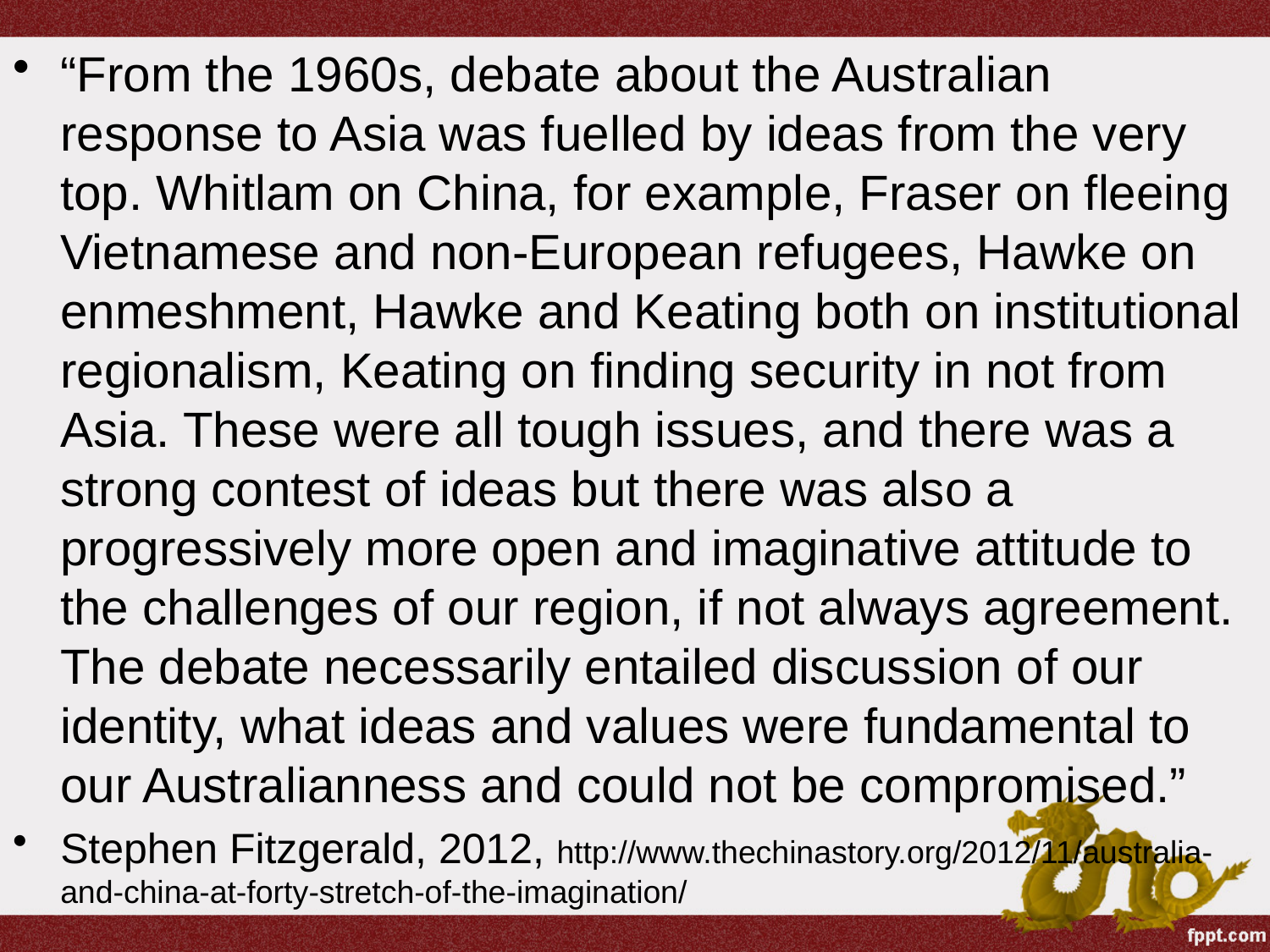

“From the 1960s, debate about the Australian response to Asia was fuelled by ideas from the very top. Whitlam on China, for example, Fraser on fleeing Vietnamese and non-European refugees, Hawke on enmeshment, Hawke and Keating both on institutional regionalism, Keating on finding security in not from Asia. These were all tough issues, and there was a strong contest of ideas but there was also a progressively more open and imaginative attitude to the challenges of our region, if not always agreement. The debate necessarily entailed discussion of our identity, what ideas and values were fundamental to our Australianness and could not be compromised.”
Stephen Fitzgerald, 2012, http://www.thechinastory.org/2012/11/australia-and-china-at-forty-stretch-of-the-imagination/
#